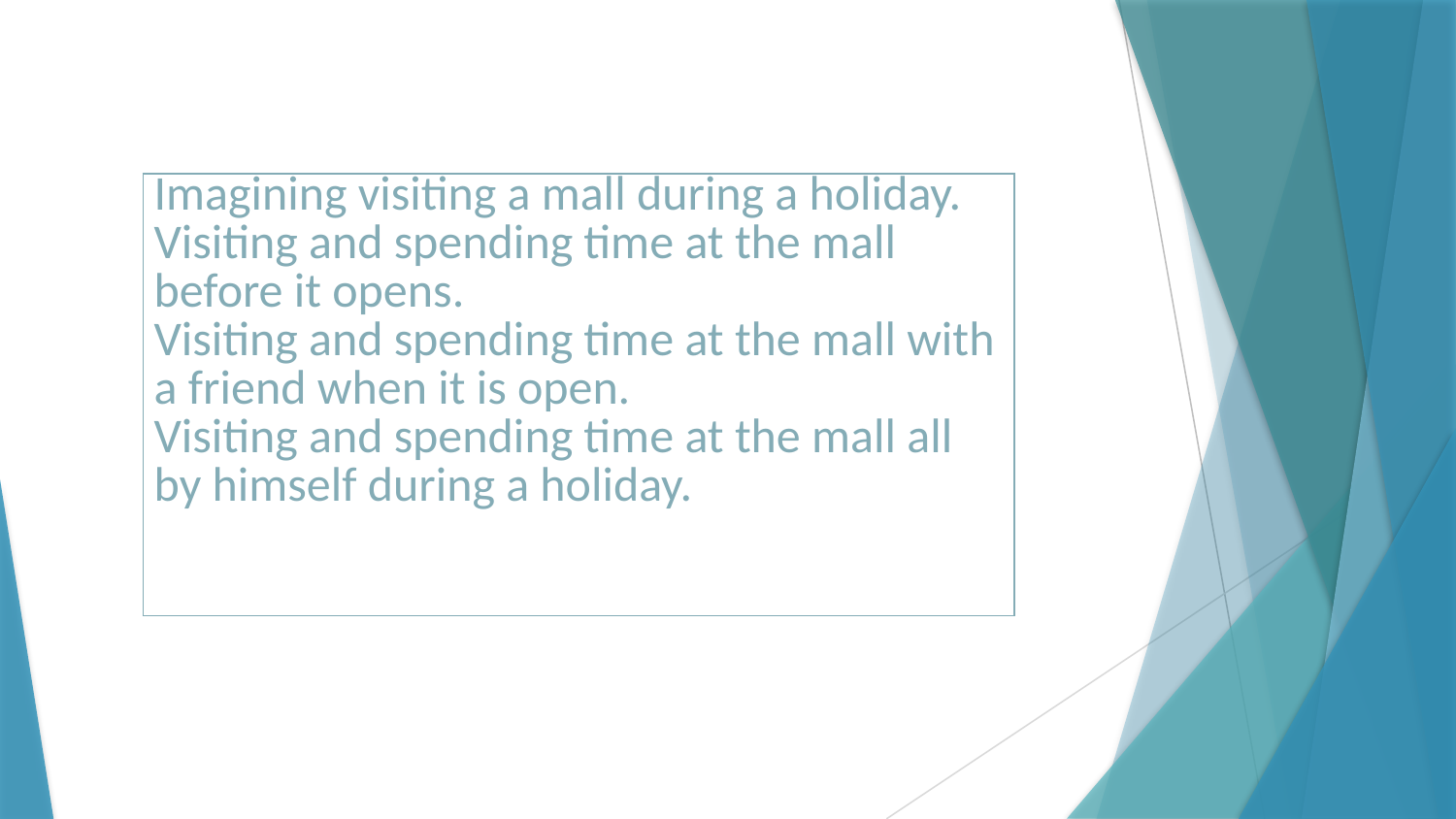

| Imagining visiting a mall during a holiday. Visiting and spending time at the mall before it opens. Visiting and spending time at the mall with a friend when it is open. Visiting and spending time at the mall all by himself during a holiday. |
| --- |